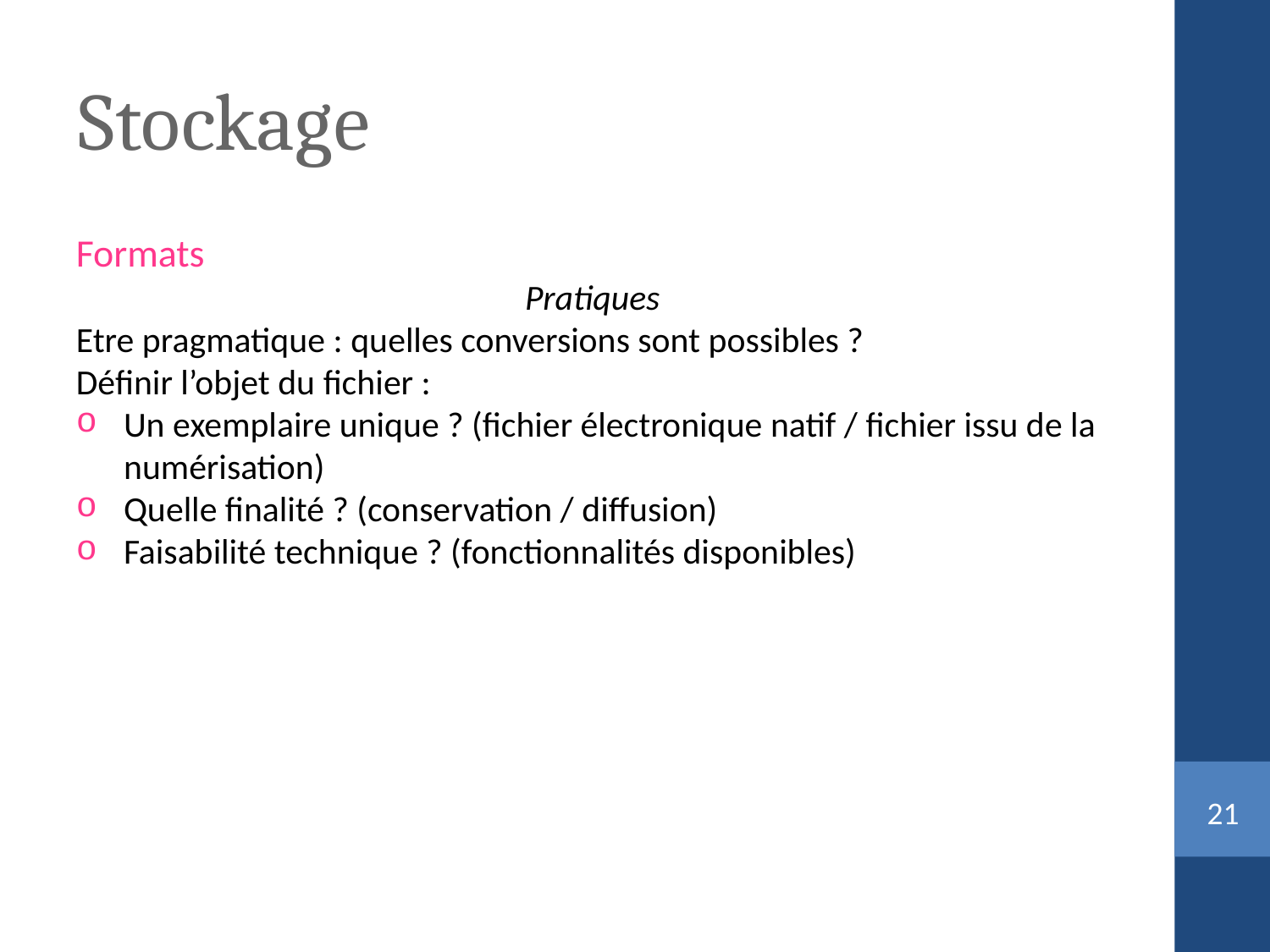

Stockage
Formats
Pratiques
Etre pragmatique : quelles conversions sont possibles ?
Définir l’objet du fichier :
Un exemplaire unique ? (fichier électronique natif / fichier issu de la numérisation)
Quelle finalité ? (conservation / diffusion)
Faisabilité technique ? (fonctionnalités disponibles)

21